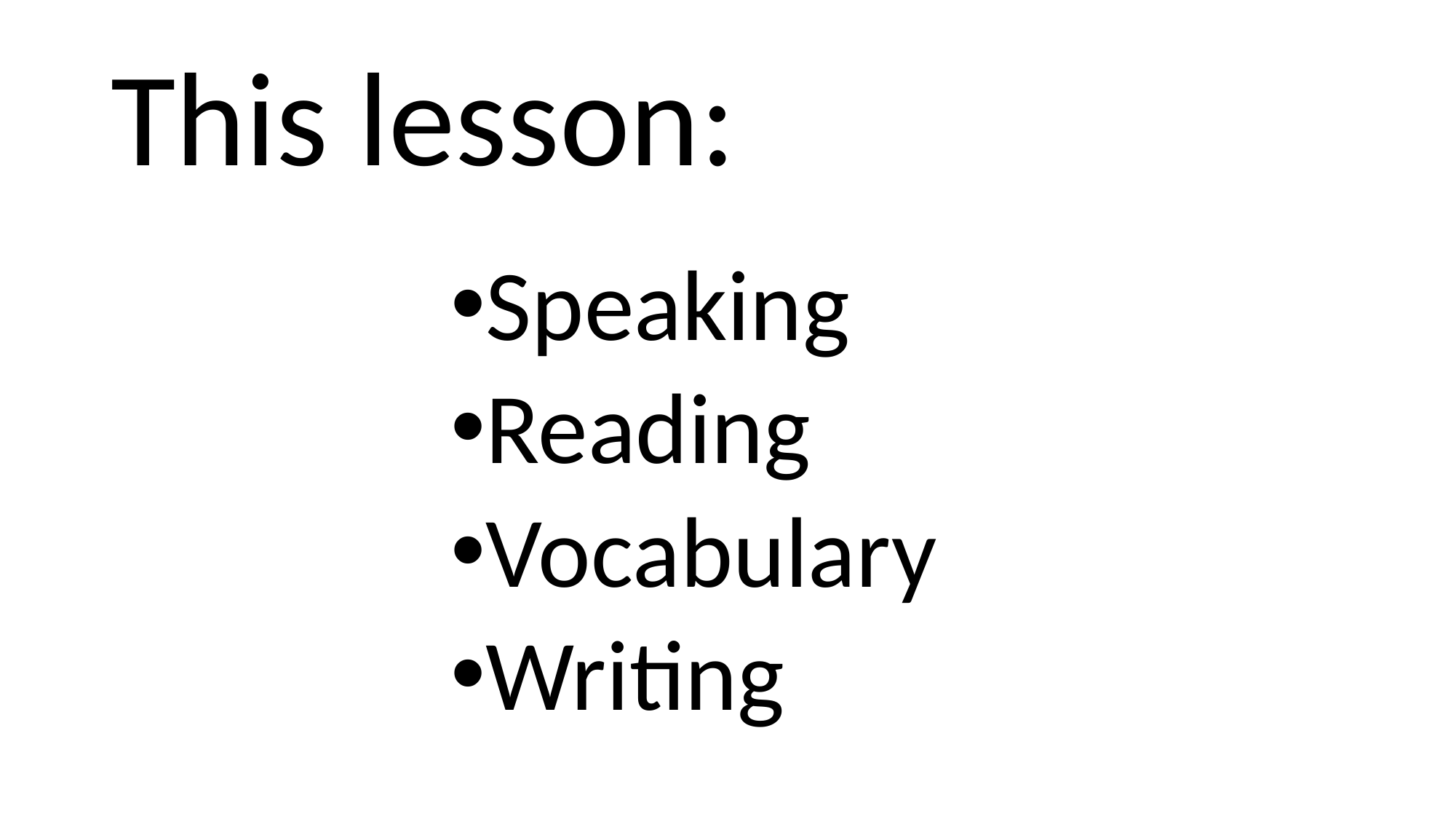

# This lesson:
Speaking
Reading
Vocabulary
Writing